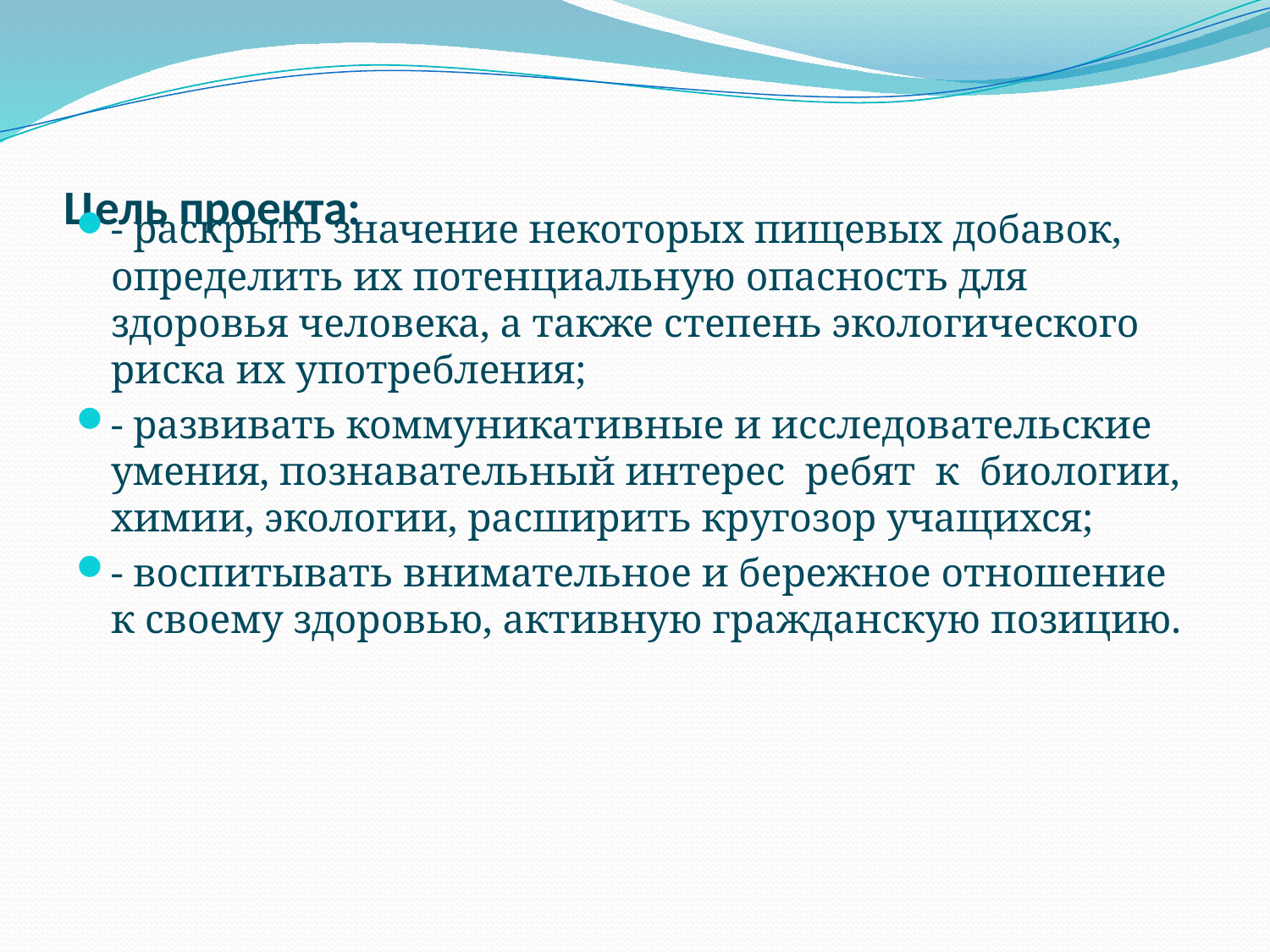

# Цель проекта:
- раскрыть значение некоторых пищевых добавок, определить их потенциальную опасность для здоровья человека, а также степень экологического риска их употребления;
- развивать коммуникативные и исследовательские умения, познавательный интерес  ребят  к  биологии, химии, экологии, расширить кругозор учащихся;
- воспитывать внимательное и бережное отношение к своему здоровью, активную гражданскую позицию.